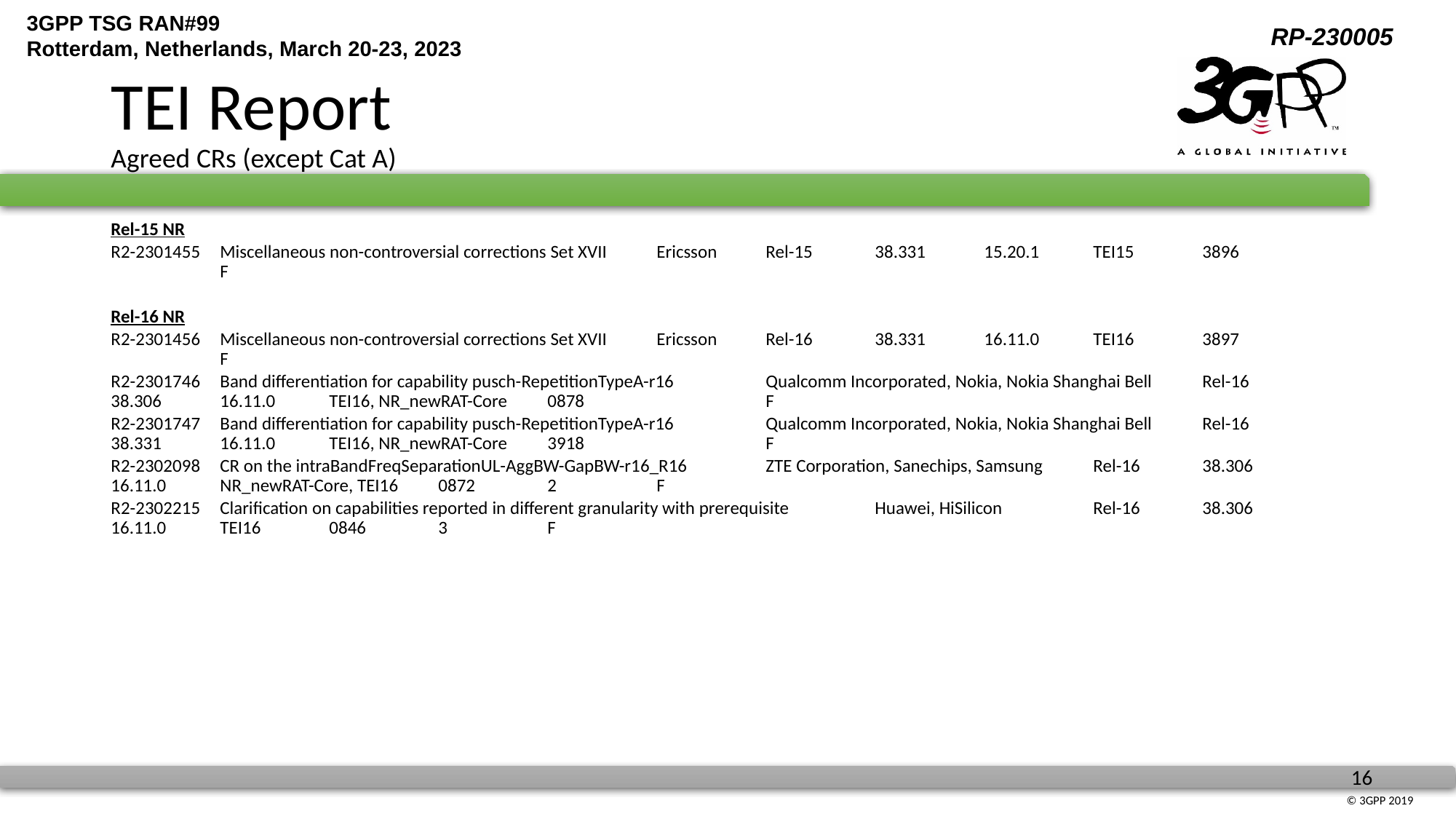

# TEI Report Agreed CRs (except Cat A)
Rel-15 NR
R2-2301455	Miscellaneous non-controversial corrections Set XVII	Ericsson	Rel-15	38.331	15.20.1	TEI15	3896		F

Rel-16 NR
R2-2301456	Miscellaneous non-controversial corrections Set XVII	Ericsson	Rel-16	38.331	16.11.0	TEI16	3897		F
R2-2301746	Band differentiation for capability pusch-RepetitionTypeA-r16	Qualcomm Incorporated, Nokia, Nokia Shanghai Bell	Rel-16	38.306	16.11.0	TEI16, NR_newRAT-Core	0878		F
R2-2301747	Band differentiation for capability pusch-RepetitionTypeA-r16	Qualcomm Incorporated, Nokia, Nokia Shanghai Bell	Rel-16	38.331	16.11.0	TEI16, NR_newRAT-Core	3918		F
R2-2302098	CR on the intraBandFreqSeparationUL-AggBW-GapBW-r16_R16	ZTE Corporation, Sanechips, Samsung	Rel-16	38.306	16.11.0	NR_newRAT-Core, TEI16	0872	2	F
R2-2302215	Clarification on capabilities reported in different granularity with prerequisite	Huawei, HiSilicon	Rel-16	38.306	16.11.0	TEI16	0846	3	F